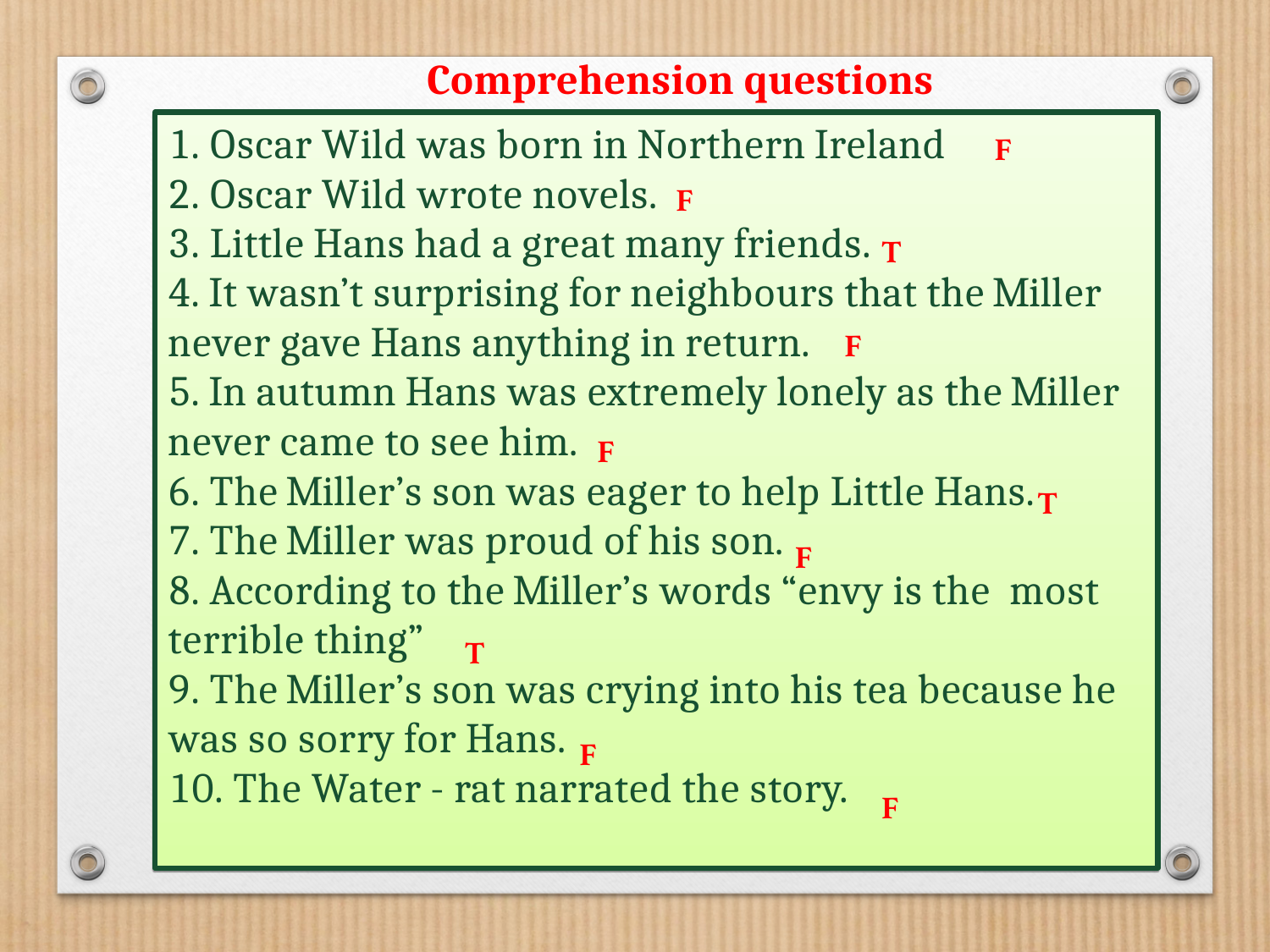

Comprehension questions
1. Oscar Wild was born in Northern Ireland
2. Oscar Wild wrote novels.
3. Little Hans had a great many friends.
4. It wasn’t surprising for neighbours that the Miller never gave Hans anything in return.
5. In autumn Hans was extremely lonely as the Miller never came to see him.
6. The Miller’s son was eager to help Little Hans.
7. The Miller was proud of his son.
8. According to the Miller’s words “envy is the  most terrible thing”
9. The Miller’s son was crying into his tea because he was so sorry for Hans.
10. The Water - rat narrated the story.

 F

 F
 T
 F
 F
 T
 F
 T
 F
 F